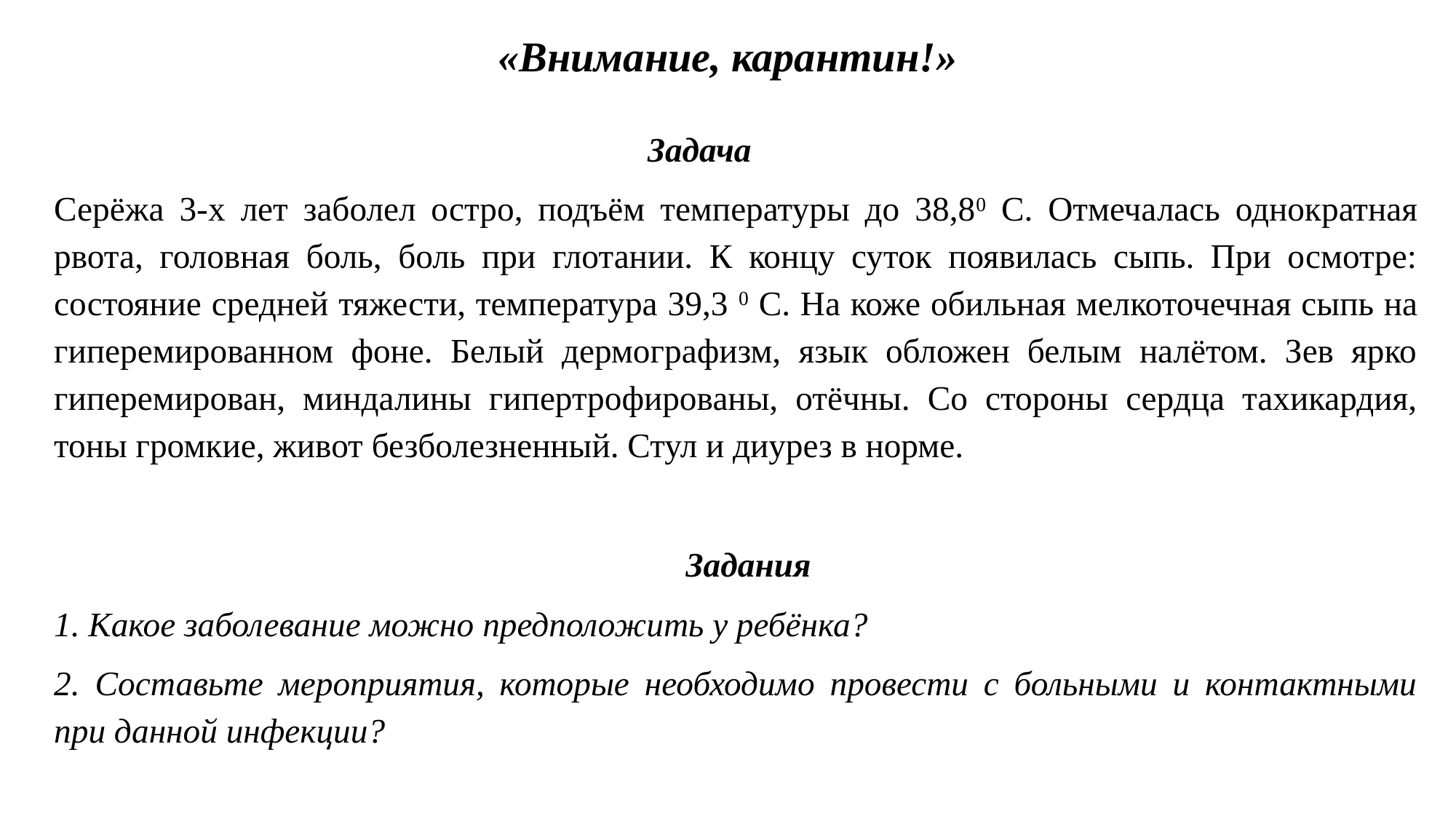

# «Внимание, карантин!»
Задача
Серёжа 3-х лет заболел остро, подъём температуры до 38,80 С. Отмечалась однократная рвота, головная боль, боль при глотании. К концу суток появилась сыпь. При осмотре: состояние средней тяжести, температура 39,3 0 С. На коже обильная мелкоточечная сыпь на гиперемированном фоне. Белый дермографизм, язык обложен белым налётом. Зев ярко гиперемирован, миндалины гипертрофированы, отёчны. Со стороны сердца тахикардия, тоны громкие, живот безболезненный. Стул и диурез в норме.

Задания
1. Какое заболевание можно предположить у ребёнка?
2. Составьте мероприятия, которые необходимо провести с больными и контактными при данной инфекции?